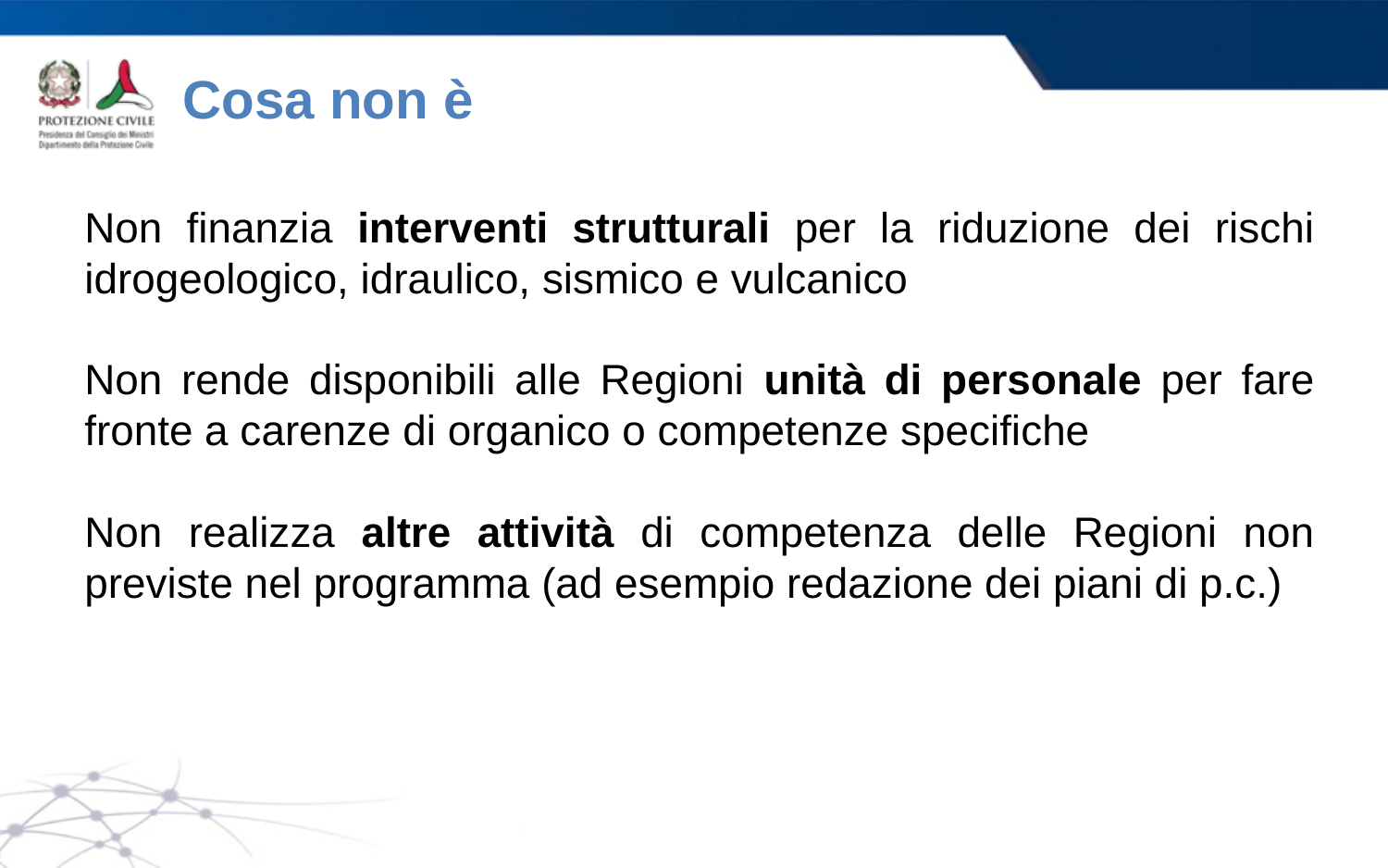

# Cosa non è
Non finanzia interventi strutturali per la riduzione dei rischi idrogeologico, idraulico, sismico e vulcanico

Non rende disponibili alle Regioni unità di personale per fare fronte a carenze di organico o competenze specifiche

Non realizza altre attività di competenza delle Regioni non previste nel programma (ad esempio redazione dei piani di p.c.)